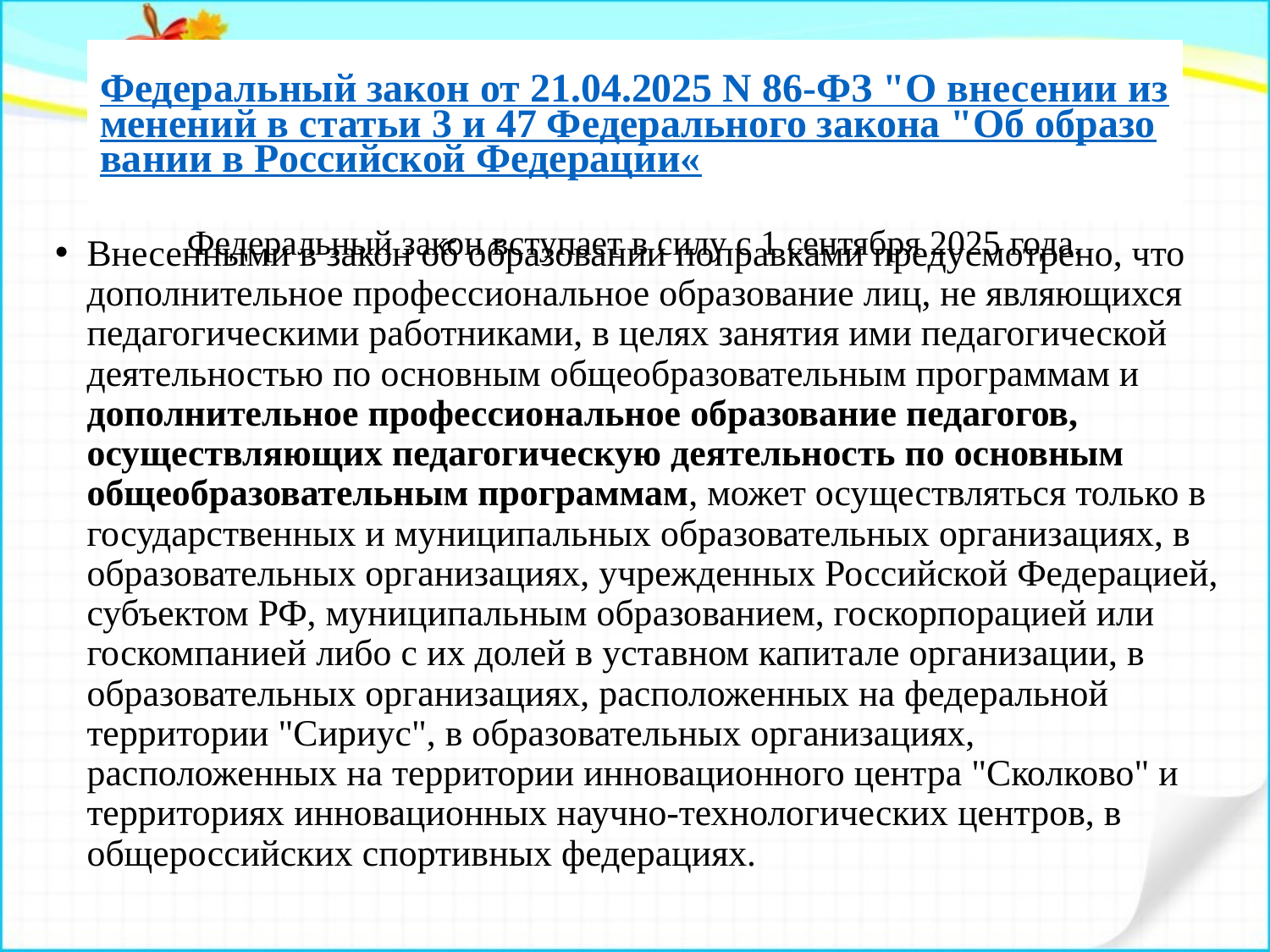

# Федеральный закон от 21.04.2025 N 86-ФЗ "О внесении изменений в статьи 3 и 47 Федерального закона "Об образовании в Российской Федерации« Федеральный закон вступает в силу с 1 сентября 2025 года.
Внесенными в закон об образовании поправками предусмотрено, что дополнительное профессиональное образование лиц, не являющихся педагогическими работниками, в целях занятия ими педагогической деятельностью по основным общеобразовательным программам и дополнительное профессиональное образование педагогов, осуществляющих педагогическую деятельность по основным общеобразовательным программам, может осуществляться только в государственных и муниципальных образовательных организациях, в образовательных организациях, учрежденных Российской Федерацией, субъектом РФ, муниципальным образованием, госкорпорацией или госкомпанией либо с их долей в уставном капитале организации, в образовательных организациях, расположенных на федеральной территории "Сириус", в образовательных организациях, расположенных на территории инновационного центра "Сколково" и территориях инновационных научно-технологических центров, в общероссийских спортивных федерациях.